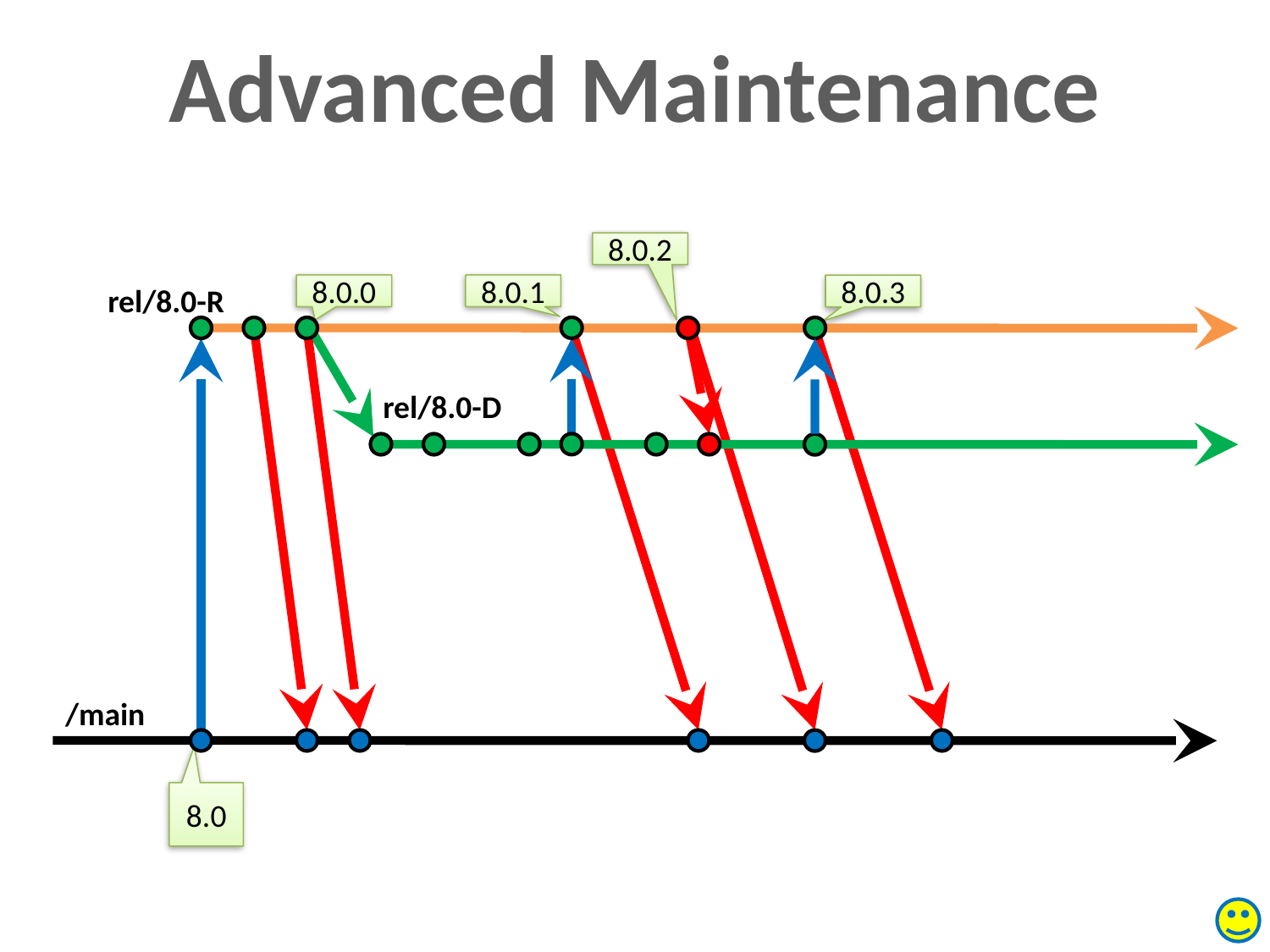

Advanced Maintenance
8.0.2
rel/8.0-R
8.0.0
8.0.1
8.0.3

rel/8.0-D

/main

8.0